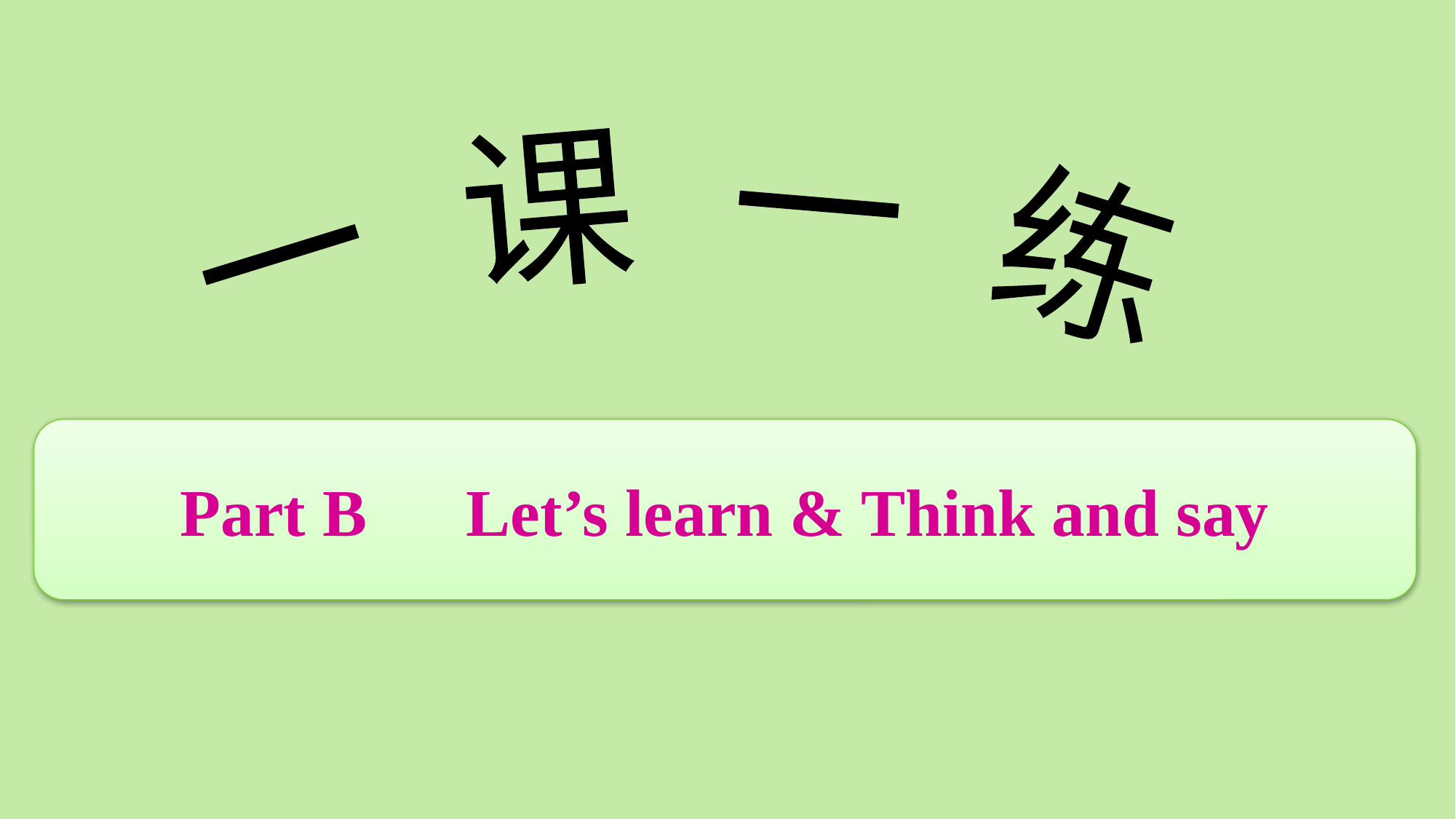

Part B　Let’s learn & Think and say